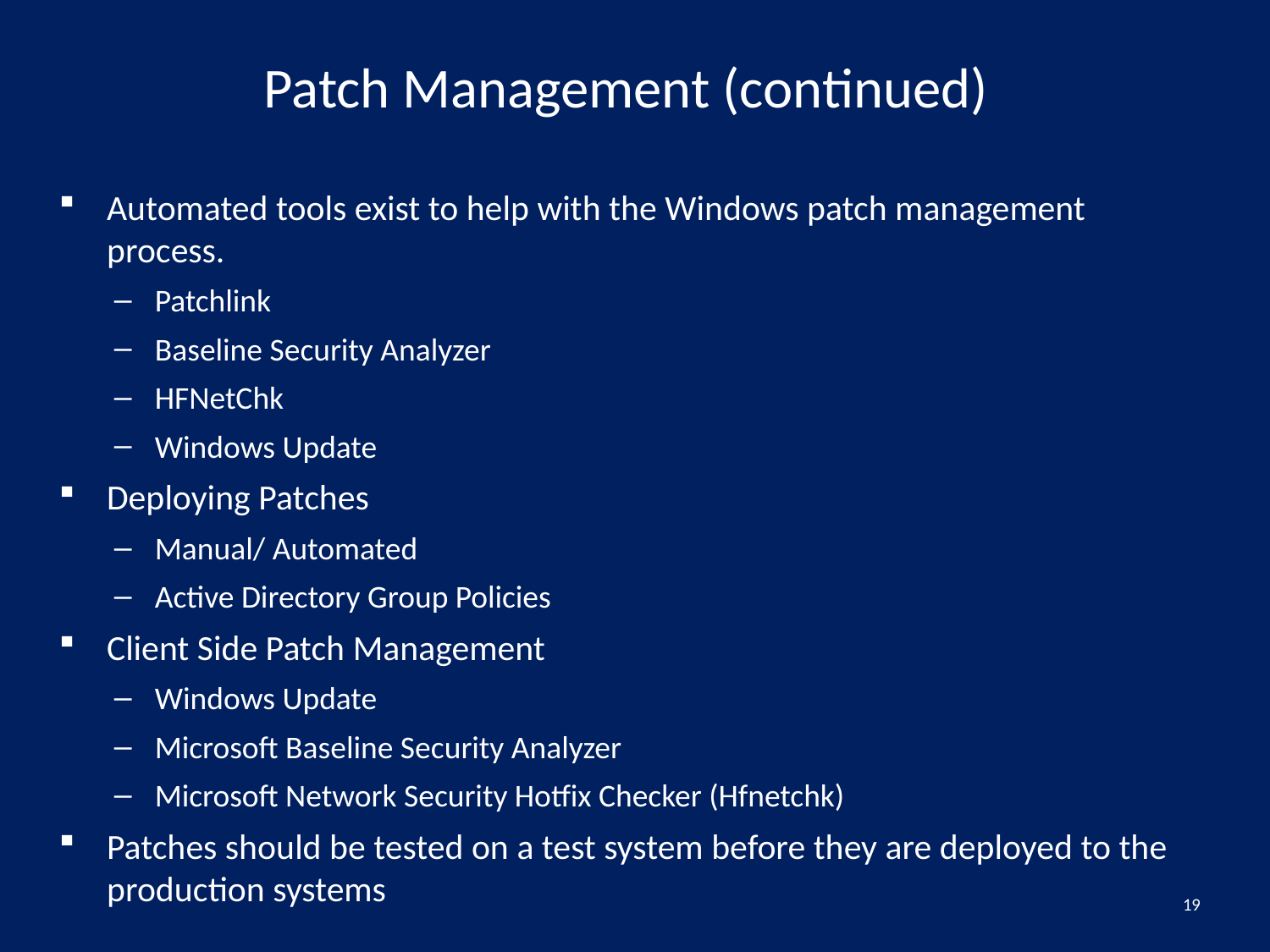

# Patch Management (continued)
Automated tools exist to help with the Windows patch management process.
Patchlink
Baseline Security Analyzer
HFNetChk
Windows Update
Deploying Patches
Manual/ Automated
Active Directory Group Policies
Client Side Patch Management
Windows Update
Microsoft Baseline Security Analyzer
Microsoft Network Security Hotfix Checker (Hfnetchk)
Patches should be tested on a test system before they are deployed to the production systems